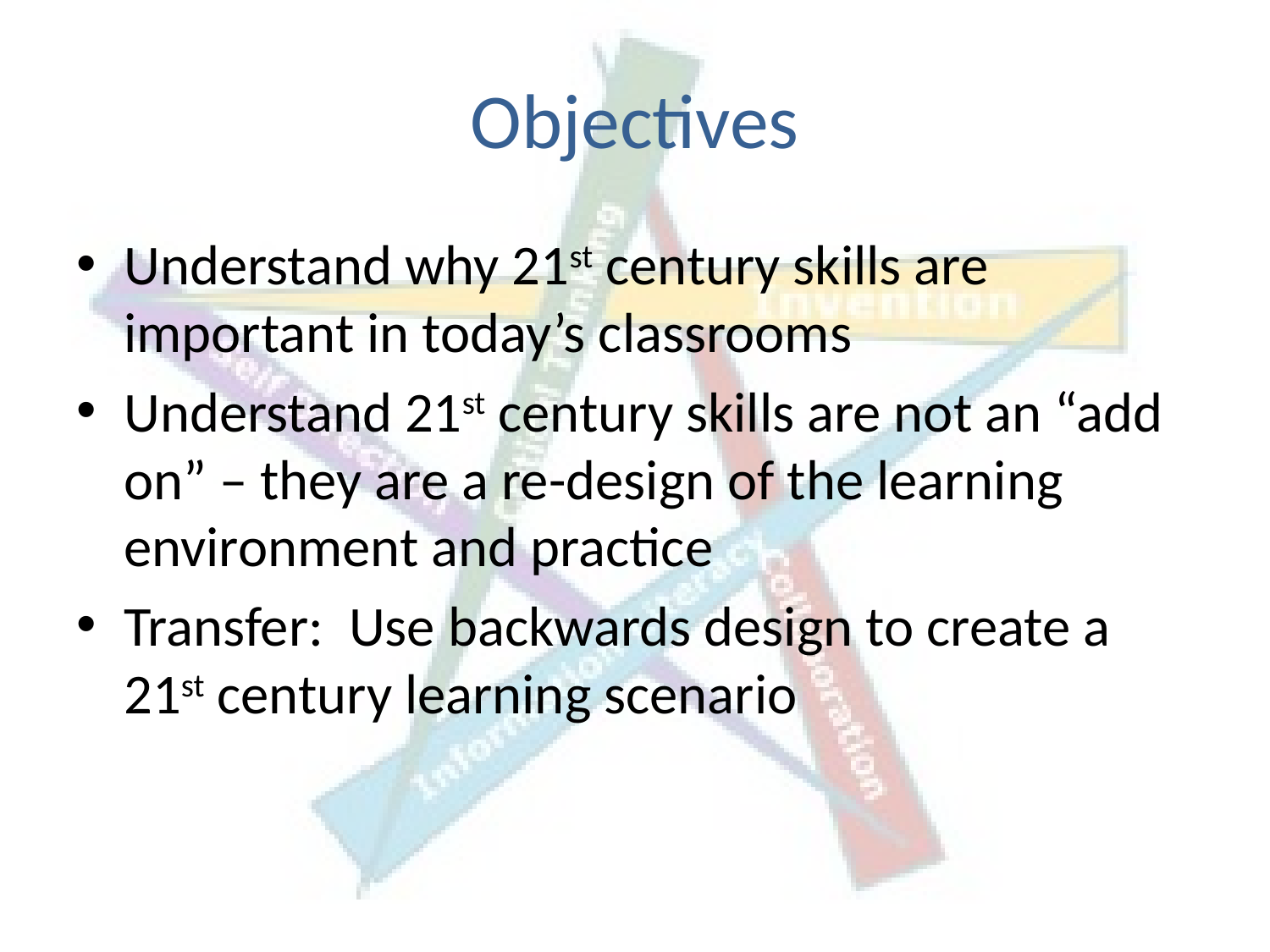

# Objectives
Understand why 21st century skills are important in today’s classrooms
Understand 21st century skills are not an “add on” – they are a re-design of the learning environment and practice
Transfer:  Use backwards design to create a 21st century learning scenario